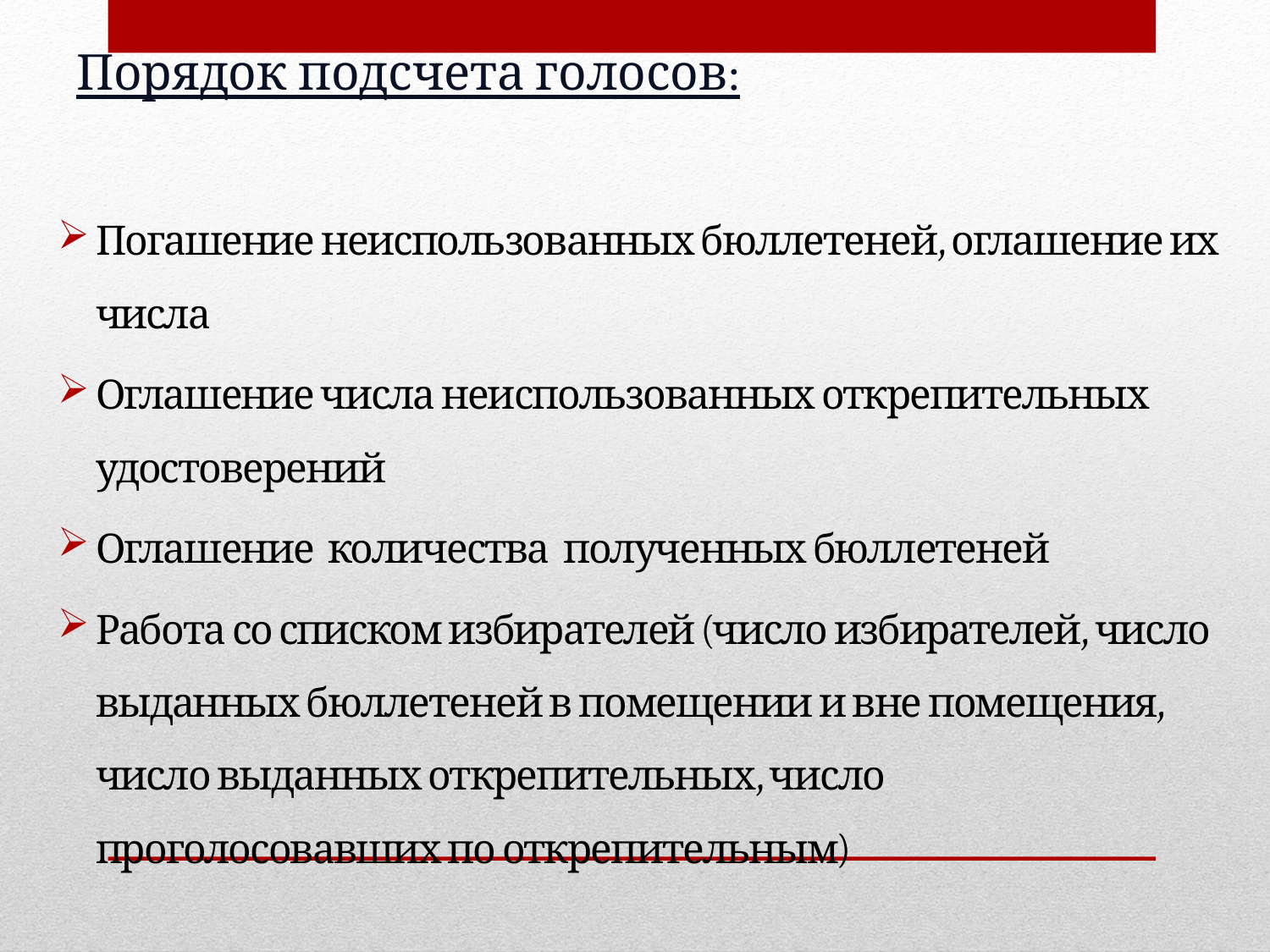

# Порядок подсчета голосов:
Погашение неиспользованных бюллетеней, оглашение их числа
Оглашение числа неиспользованных открепительных удостоверений
Оглашение  количества  полученных бюллетеней
Работа со списком избирателей (число избирателей, число выданных бюллетеней в помещении и вне помещения, число выданных открепительных, число  проголосовавших по открепительным)